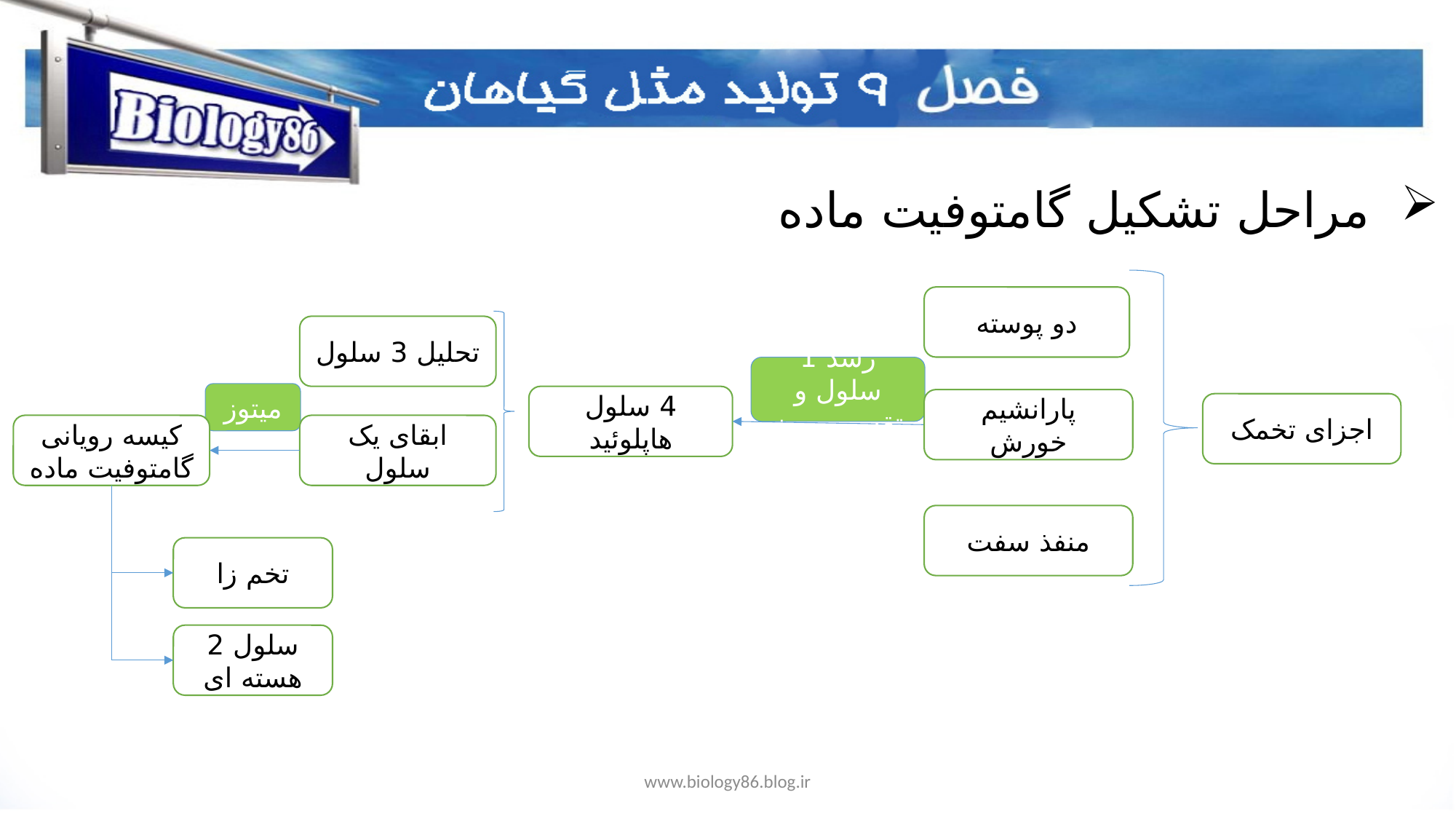

مراحل تشکیل گامتوفیت ماده

دو پوسته

تحلیل 3 سلول
رشد 1 سلول و تقسیم میوز
میتوز
4 سلول هاپلوئید
پارانشیم خورش
اجزای تخمک
کیسه رویانی
گامتوفیت ماده
ابقای یک سلول
منفذ سفت
تخم زا
سلول 2 هسته ای
www.biology86.blog.ir